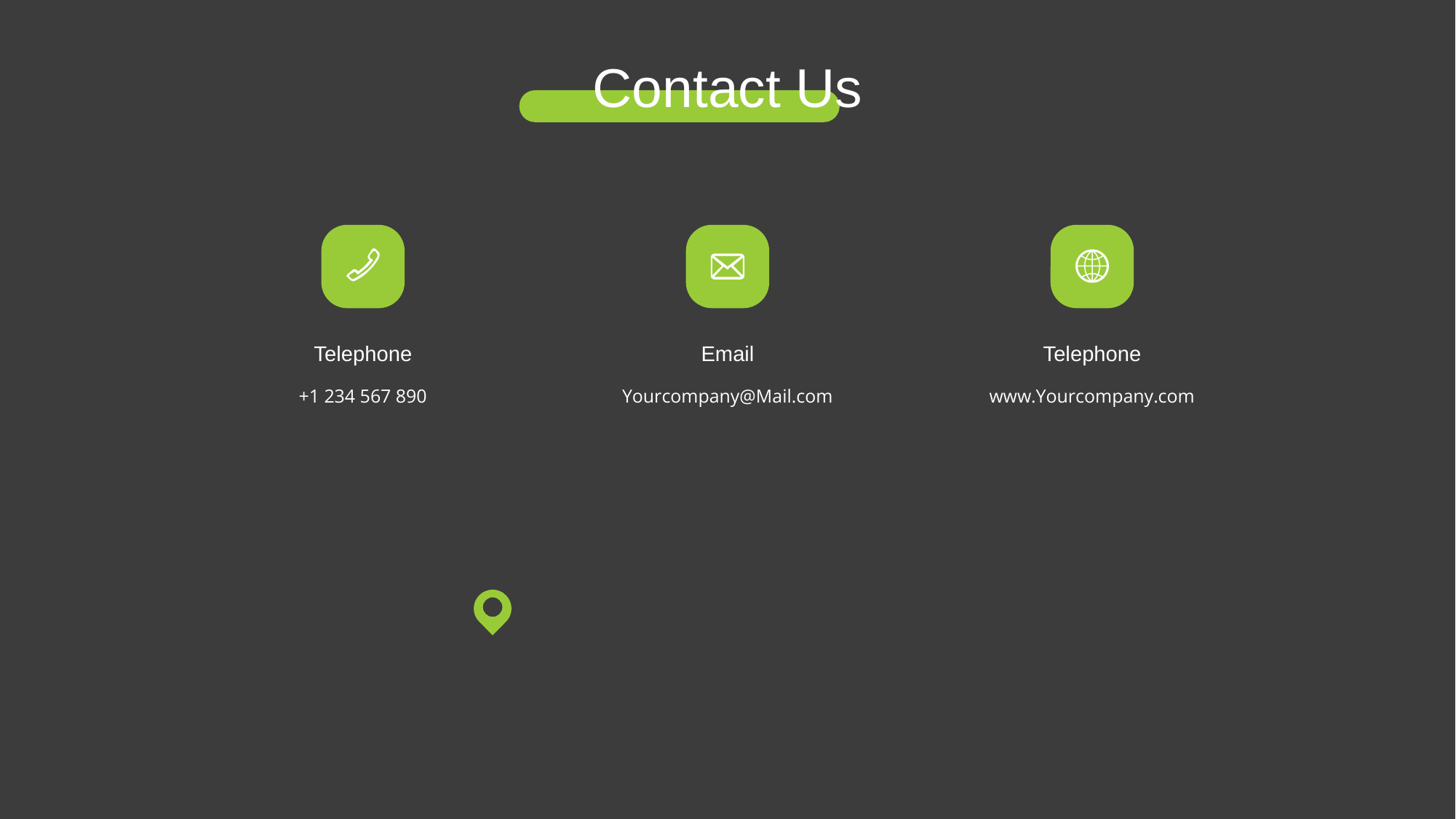

# Contact Us

Telephone
Email
Telephone
+1 234 567 890
Yourcompany@Mail.com
www.Yourcompany.com